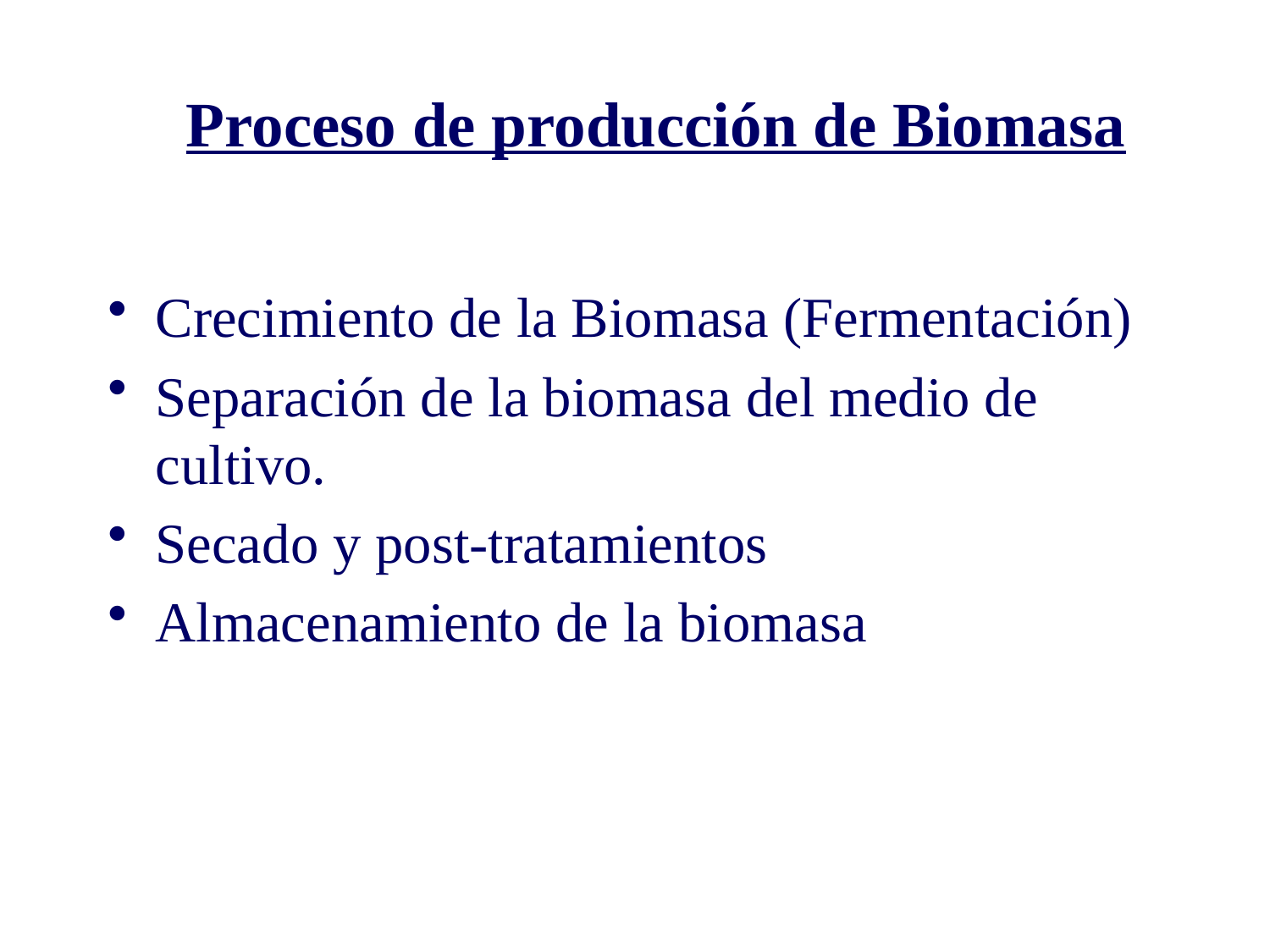

Proceso de producción de Biomasa
Crecimiento de la Biomasa (Fermentación)
Separación de la biomasa del medio de cultivo.
Secado y post-tratamientos
Almacenamiento de la biomasa